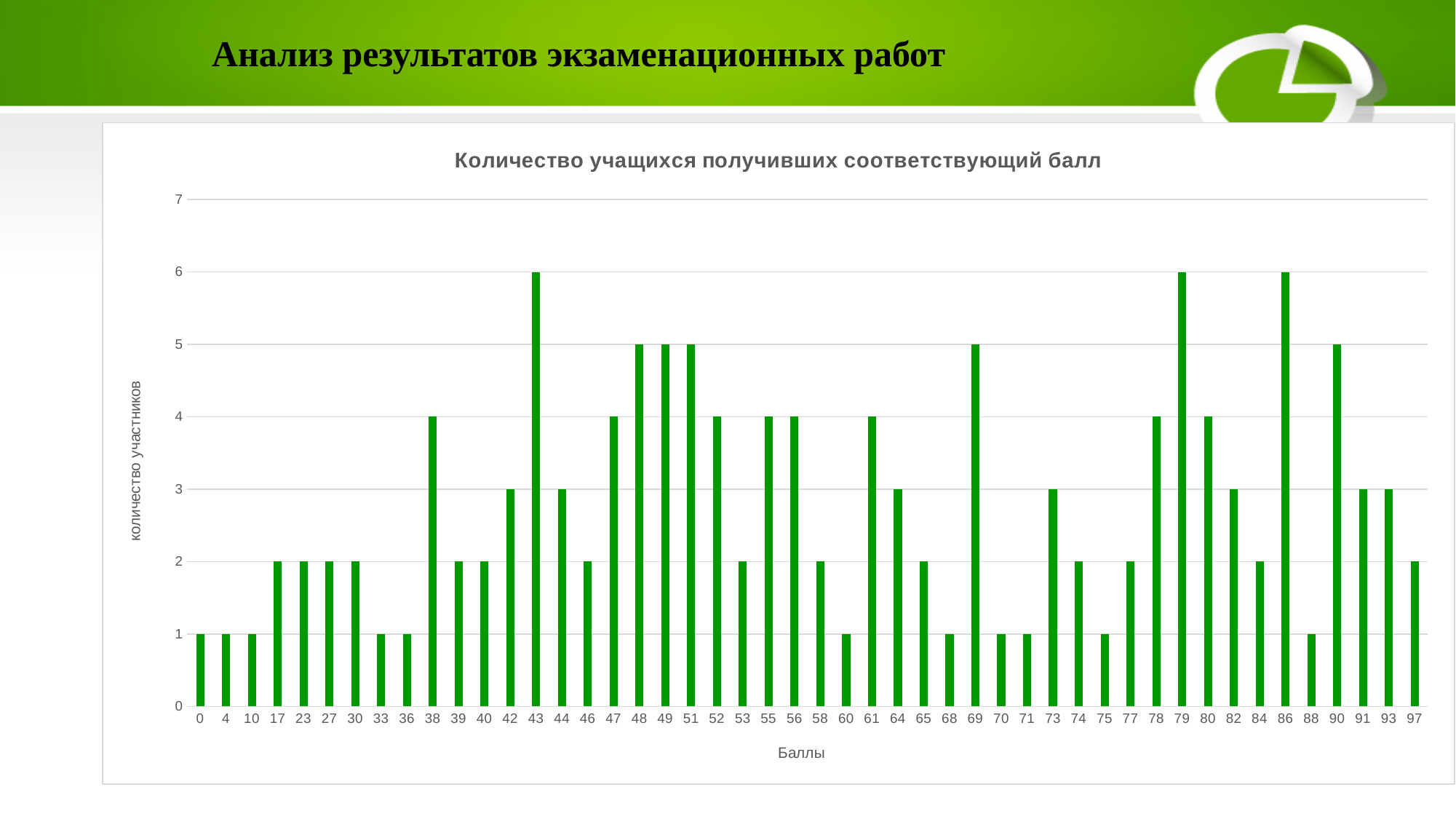

Анализ результатов экзаменационных работ

### Chart: Количество учащихся получивших соответствующий балл

| Category | Кол-во |
|---|---|
| 0 | 1.0 |
| 4 | 1.0 |
| 10 | 1.0 |
| 17 | 2.0 |
| 23 | 2.0 |
| 27 | 2.0 |
| 30 | 2.0 |
| 33 | 1.0 |
| 36 | 1.0 |
| 38 | 4.0 |
| 39 | 2.0 |
| 40 | 2.0 |
| 42 | 3.0 |
| 43 | 6.0 |
| 44 | 3.0 |
| 46 | 2.0 |
| 47 | 4.0 |
| 48 | 5.0 |
| 49 | 5.0 |
| 51 | 5.0 |
| 52 | 4.0 |
| 53 | 2.0 |
| 55 | 4.0 |
| 56 | 4.0 |
| 58 | 2.0 |
| 60 | 1.0 |
| 61 | 4.0 |
| 64 | 3.0 |
| 65 | 2.0 |
| 68 | 1.0 |
| 69 | 5.0 |
| 70 | 1.0 |
| 71 | 1.0 |
| 73 | 3.0 |
| 74 | 2.0 |
| 75 | 1.0 |
| 77 | 2.0 |
| 78 | 4.0 |
| 79 | 6.0 |
| 80 | 4.0 |
| 82 | 3.0 |
| 84 | 2.0 |
| 86 | 6.0 |
| 88 | 1.0 |
| 90 | 5.0 |
| 91 | 3.0 |
| 93 | 3.0 |
| 97 | 2.0 |